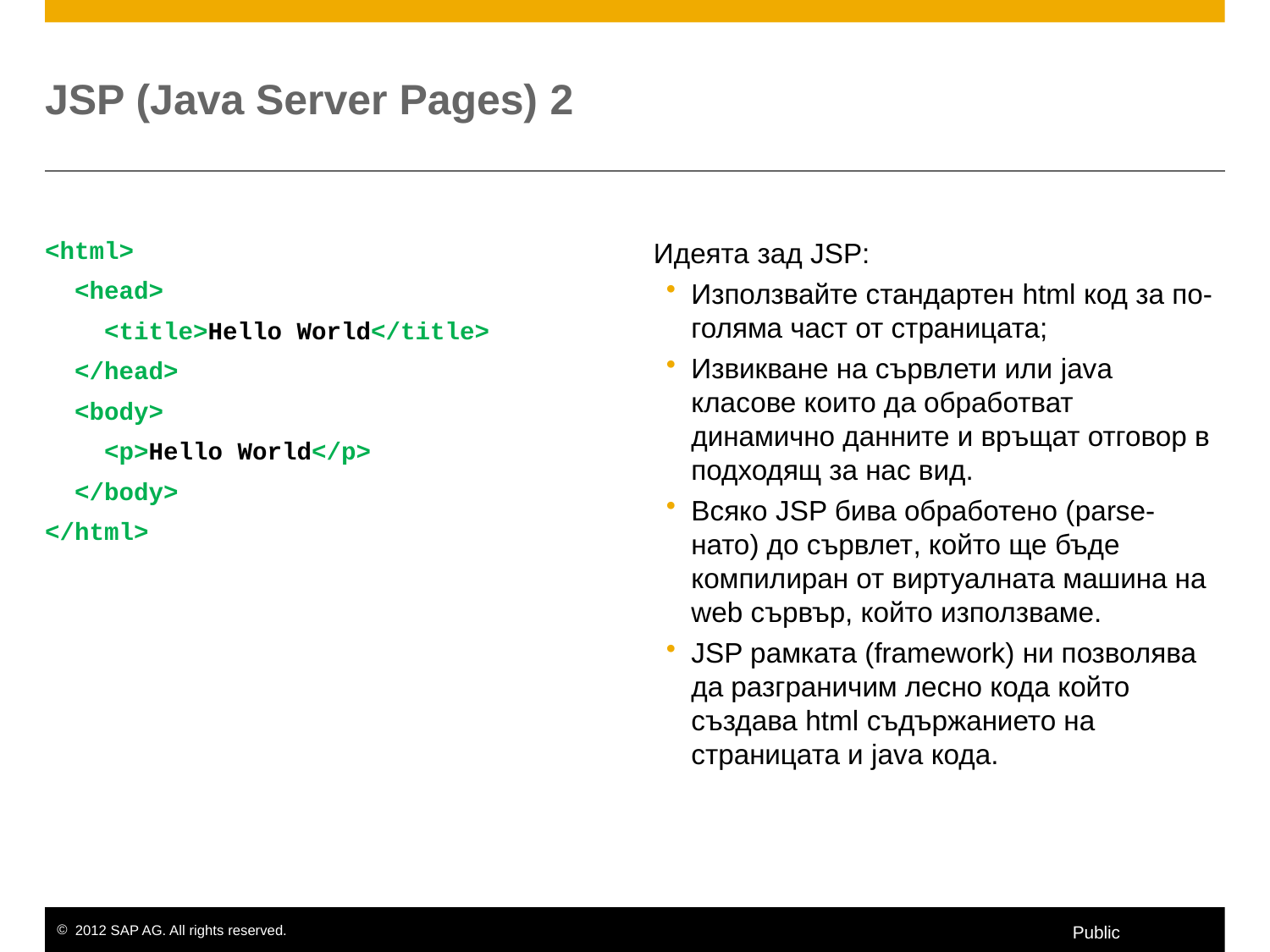

# JSP (Java Server Pages) 2
<html>
  <head>
    <title>Hello World</title>
  </head>
  <body>
    <p>Hello World</p>
  </body>
</html>
Идеята зад JSP:
Използвайте стандартен html код за по-голяма част от страницата;
Извикване на сървлети или java класове които да обработват динамично данните и връщат отговор в подходящ за нас вид.
Всяко JSP бива обработено (parse-нато) до сървлет, който ще бъде компилиран от виртуалната машина на web сървър, който използваме.
JSP рамката (framework) ни позволява да разграничим лесно кода който създава html съдържанието на страницата и java кода.